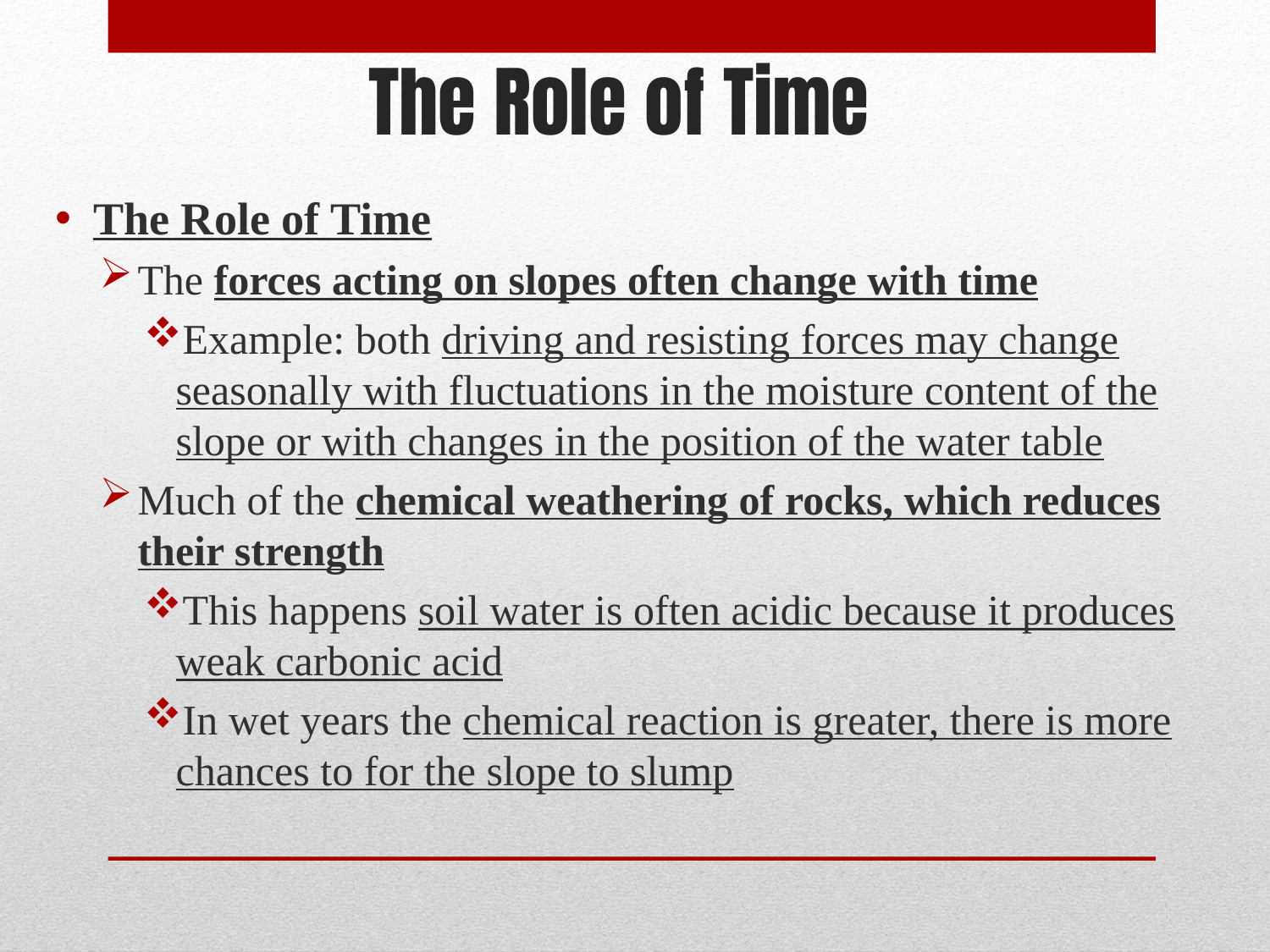

The Role of Time
The Role of Time
The forces acting on slopes often change with time
Example: both driving and resisting forces may change seasonally with fluctuations in the moisture content of the slope or with changes in the position of the water table
Much of the chemical weathering of rocks, which reduces their strength
This happens soil water is often acidic because it produces weak carbonic acid
In wet years the chemical reaction is greater, there is more chances to for the slope to slump